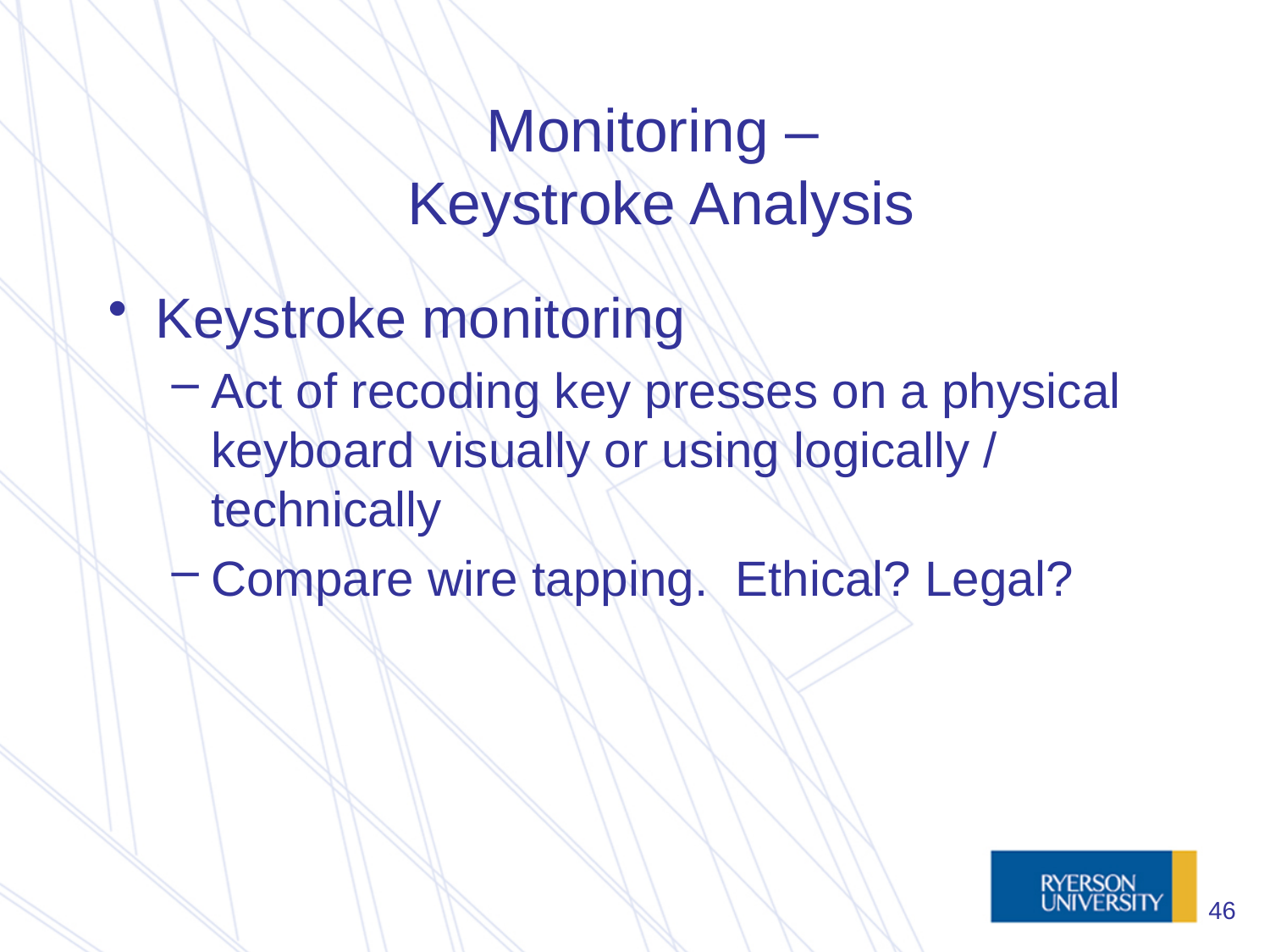

# Monitoring – Keystroke Analysis
Keystroke monitoring
Act of recoding key presses on a physical keyboard visually or using logically / technically
Compare wire tapping.  Ethical? Legal?

46